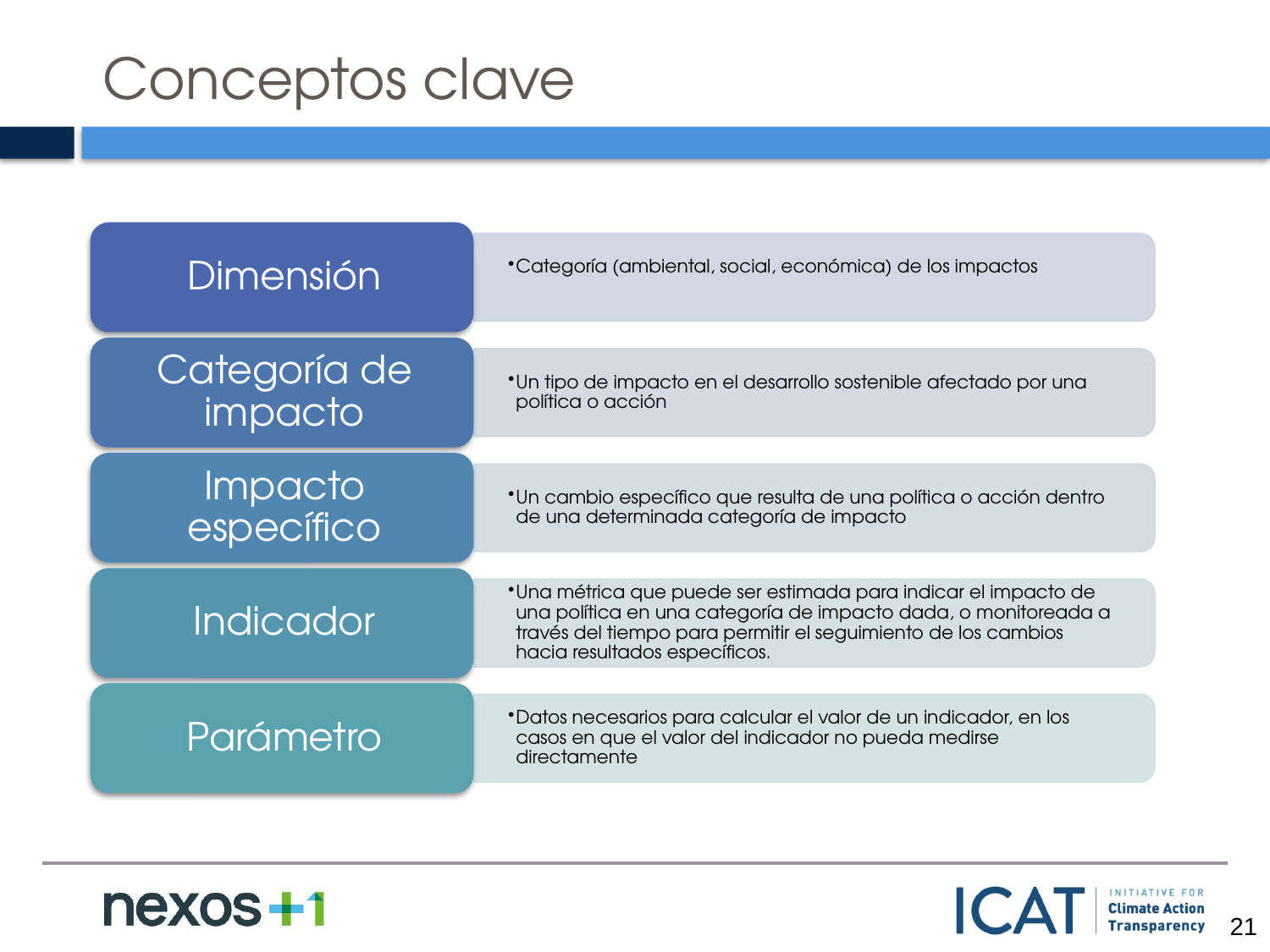

# Conceptos clave
Categoría (ambiental, social, económica) de los impactos
Dimensión
Un tipo de impacto en el desarrollo sostenible afectado por una política o acción
Categoría de impacto
Un cambio específico que resulta de una política o acción dentro de una determinada categoría de impacto
Impacto específico
Una métrica que puede ser estimada para indicar el impacto de una política en una categoría de impacto dada, o monitoreada a través del tiempo para permitir el seguimiento de los cambios hacia resultados específicos.
Indicador
Datos necesarios para calcular el valor de un indicador, en los casos en que el valor del indicador no pueda medirse directamente
Parámetro